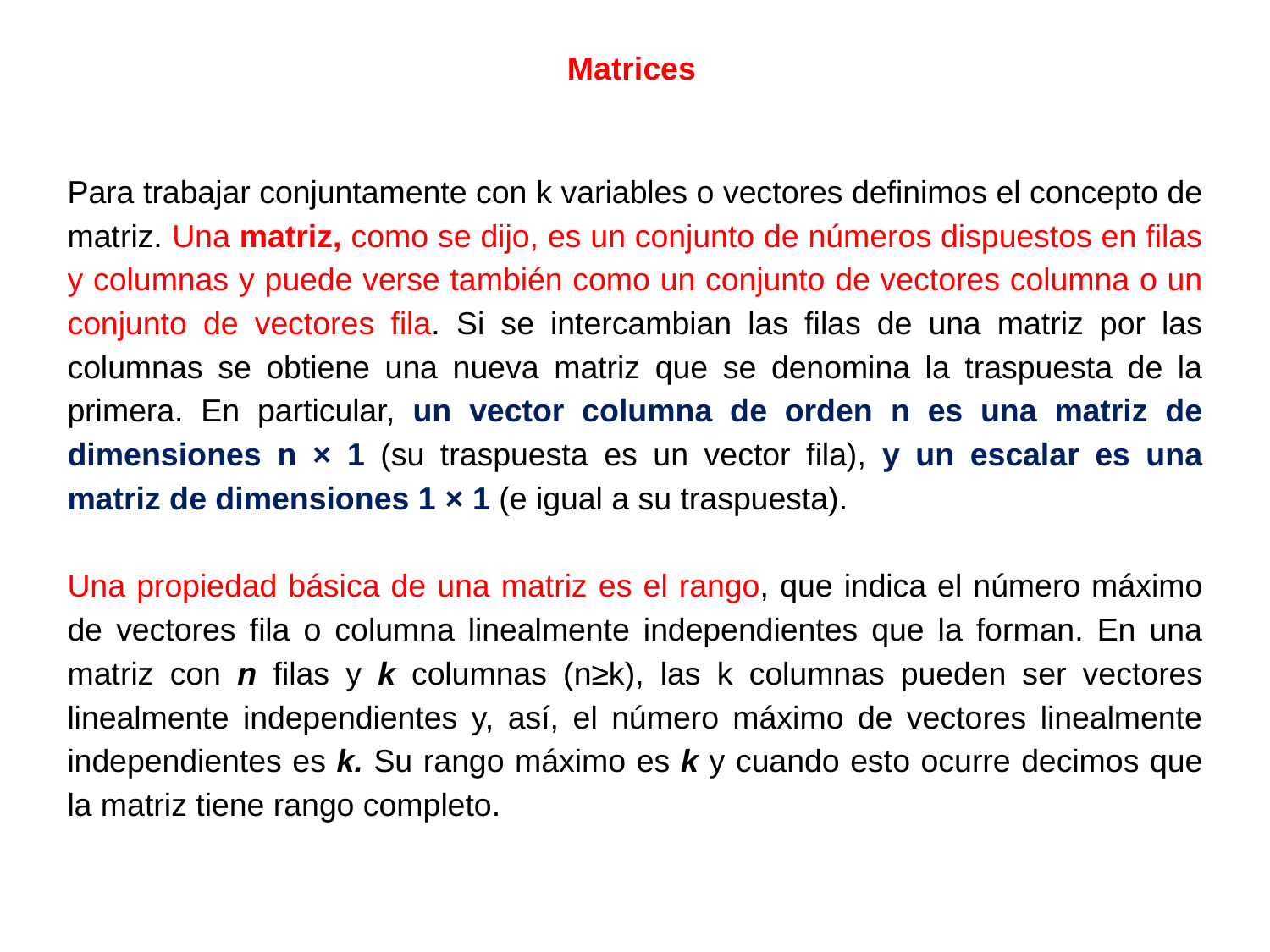

Matrices
Para trabajar conjuntamente con k variables o vectores definimos el concepto de matriz. Una matriz, como se dijo, es un conjunto de números dispuestos en filas y columnas y puede verse también como un conjunto de vectores columna o un conjunto de vectores fila. Si se intercambian las filas de una matriz por las columnas se obtiene una nueva matriz que se denomina la traspuesta de la primera. En particular, un vector columna de orden n es una matriz de dimensiones n × 1 (su traspuesta es un vector fila), y un escalar es una matriz de dimensiones 1 × 1 (e igual a su traspuesta).

Una propiedad básica de una matriz es el rango, que indica el número máximo de vectores fila o columna linealmente independientes que la forman. En una matriz con n filas y k columnas (n≥k), las k columnas pueden ser vectores linealmente independientes y, así, el número máximo de vectores linealmente independientes es k. Su rango máximo es k y cuando esto ocurre decimos que la matriz tiene rango completo.